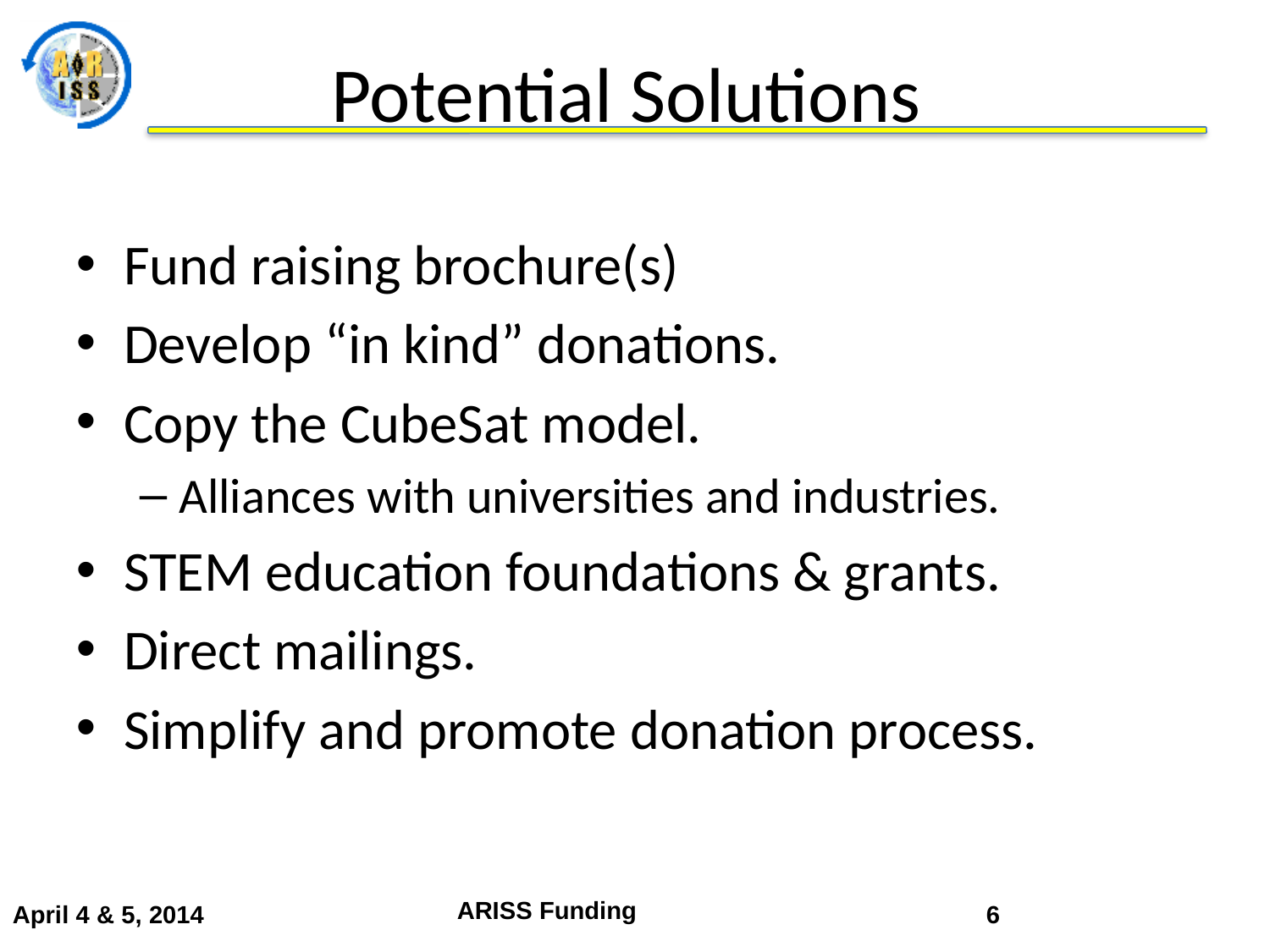

# Potential Solutions
Fund raising brochure(s)
Develop “in kind” donations.
Copy the CubeSat model.
Alliances with universities and industries.
STEM education foundations & grants.
Direct mailings.
Simplify and promote donation process.

ARISS Funding
April 4 & 5, 2014
6